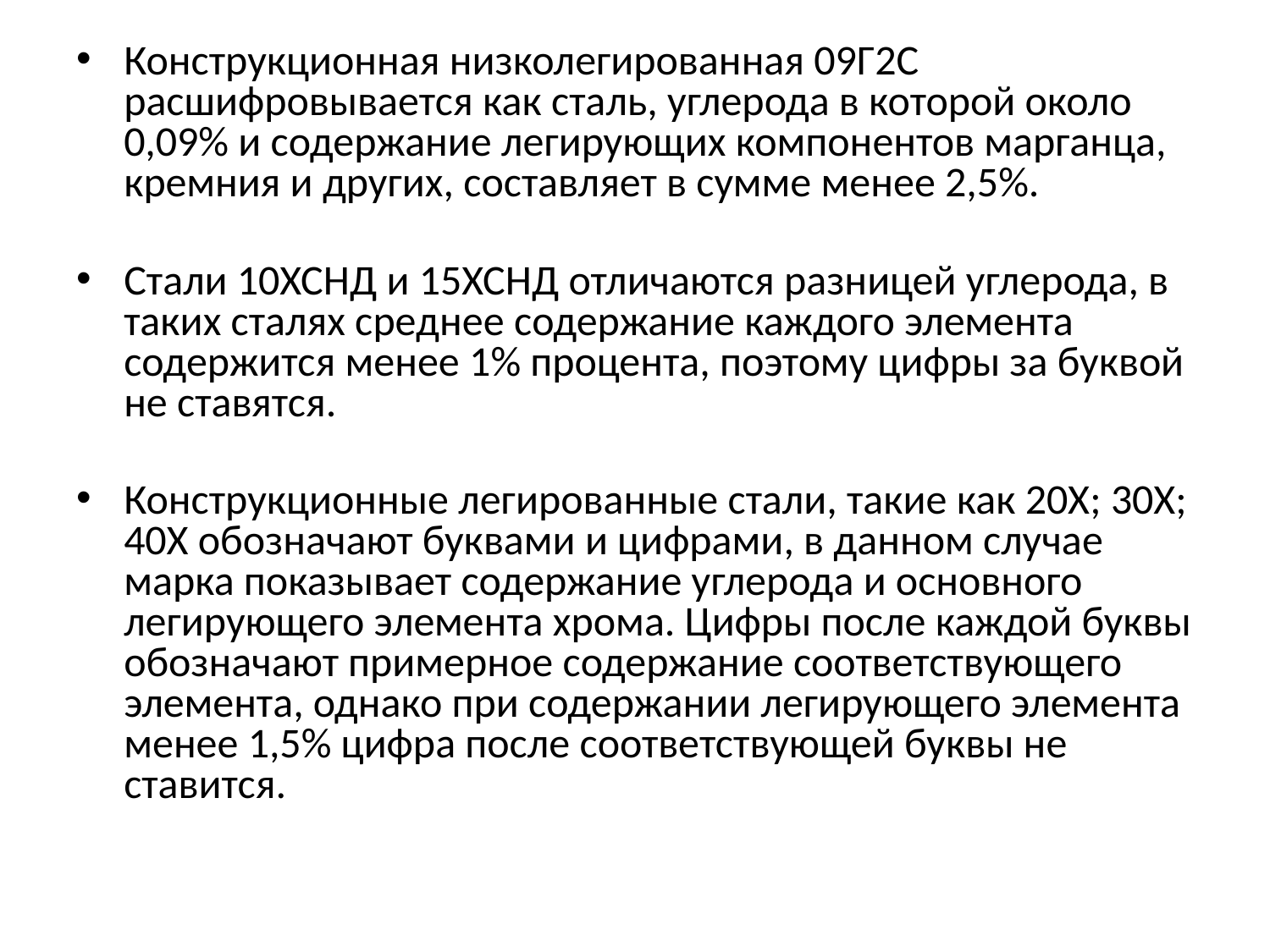

Конструкционная низколегированная 09Г2С расшифровывается как сталь, углерода в которой около 0,09% и содержание легирующих компонентов марганца, кремния и других, составляет в сумме менее 2,5%.

Стали 10ХСНД и 15ХСНД отличаются разницей углерода, в таких сталях среднее содержание каждого элемента содержится менее 1% процента, поэтому цифры за буквой не ставятся.

Конструкционные легированные стали, такие как 20Х; 30Х; 40Х обозначают буквами и цифрами, в данном случае марка показывает содержание углерода и основного легирующего элемента хрома. Цифры после каждой буквы обозначают примерное содержание соответствующего элемента, однако при содержании легирующего элемента менее 1,5% цифра после соответствующей буквы не ставится.